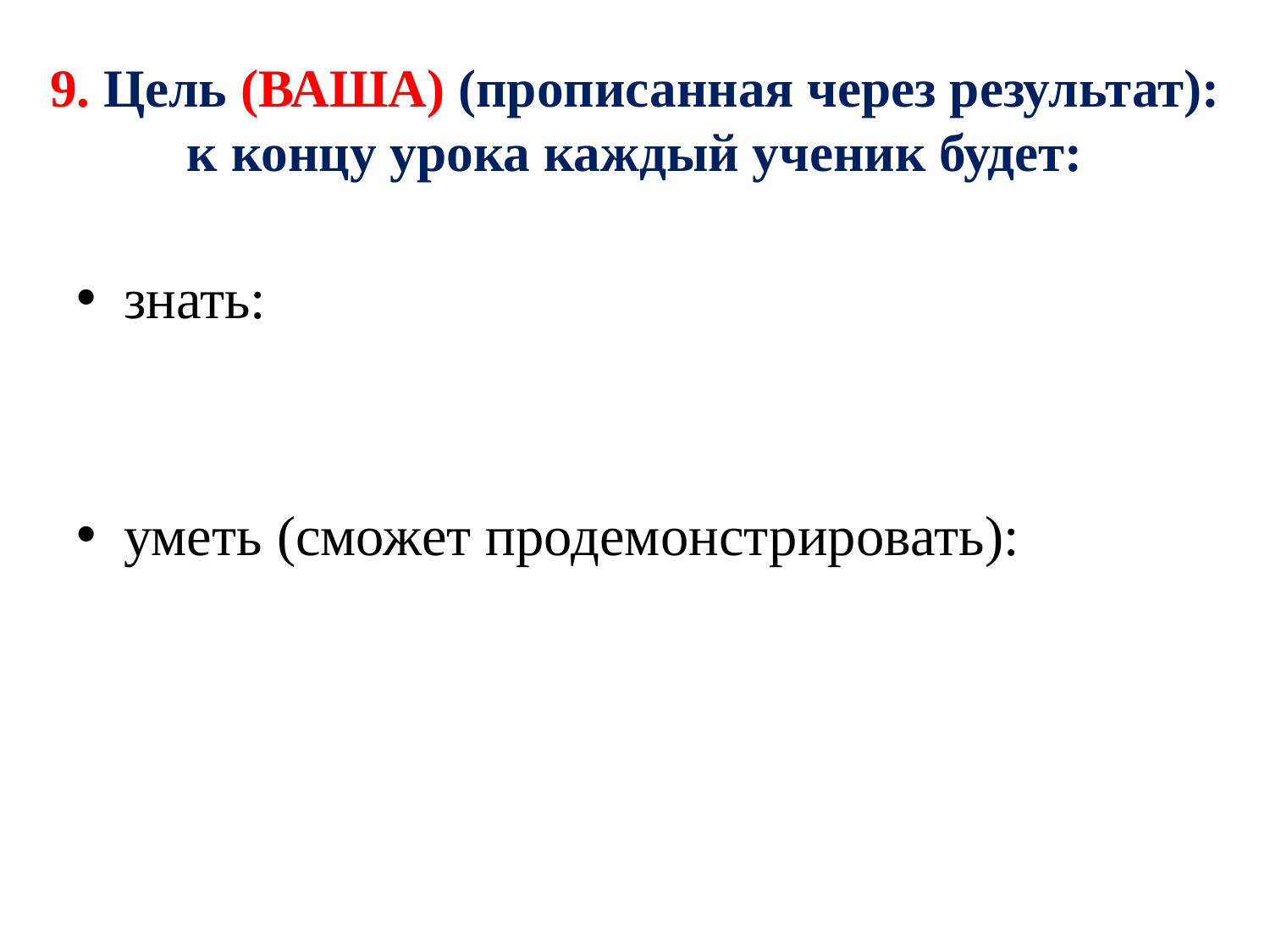

# 9. Цель (ВАША) (прописанная через результат): к концу урока каждый ученик будет:
знать:

уметь (сможет продемонстрировать):